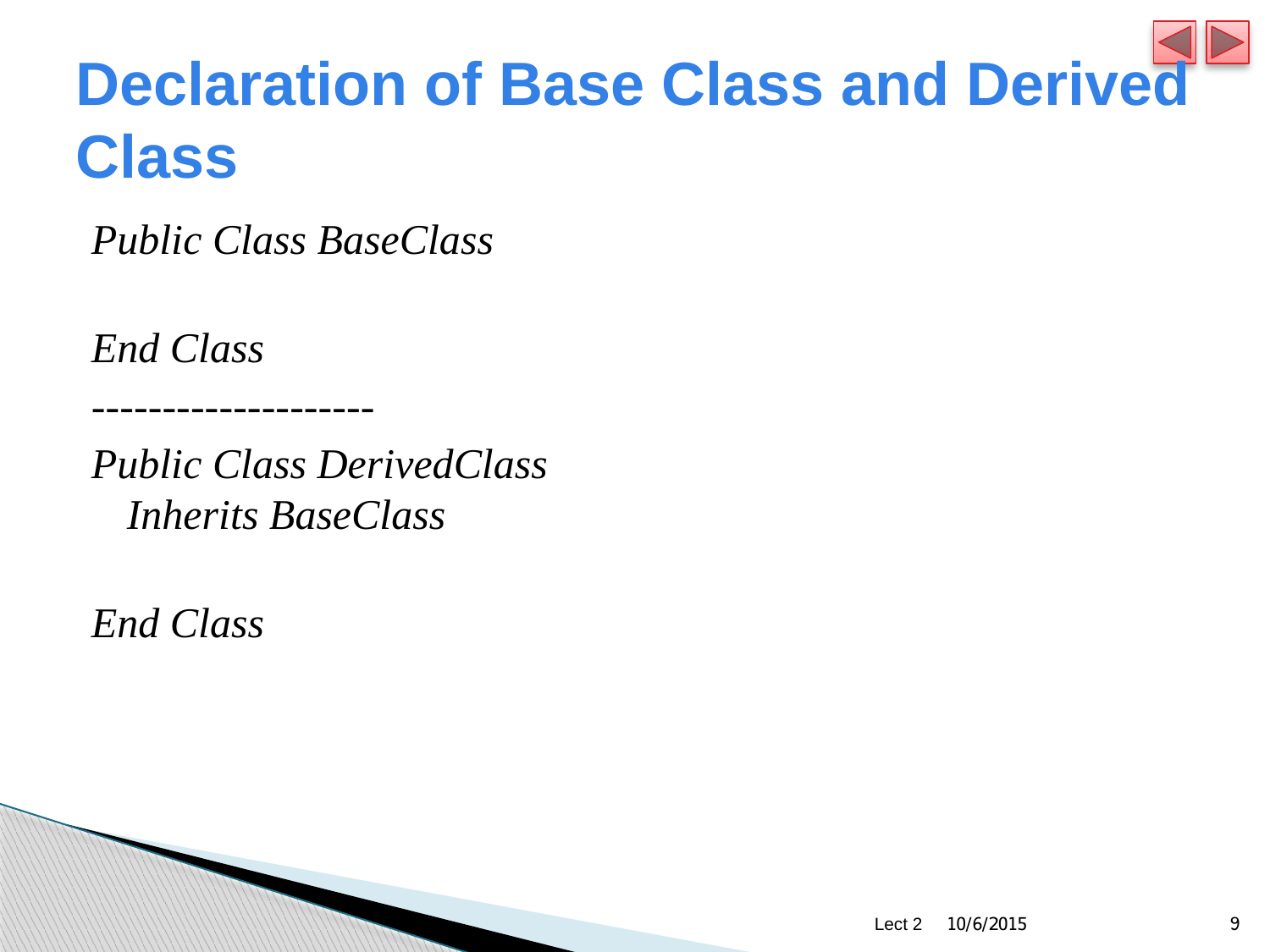

# Declaration of Base Class and Derived Class
Public Class BaseClass
End Class
--------------------
Public Class DerivedClass
Inherits BaseClass
End Class

Lect 2
10/6/2015
9